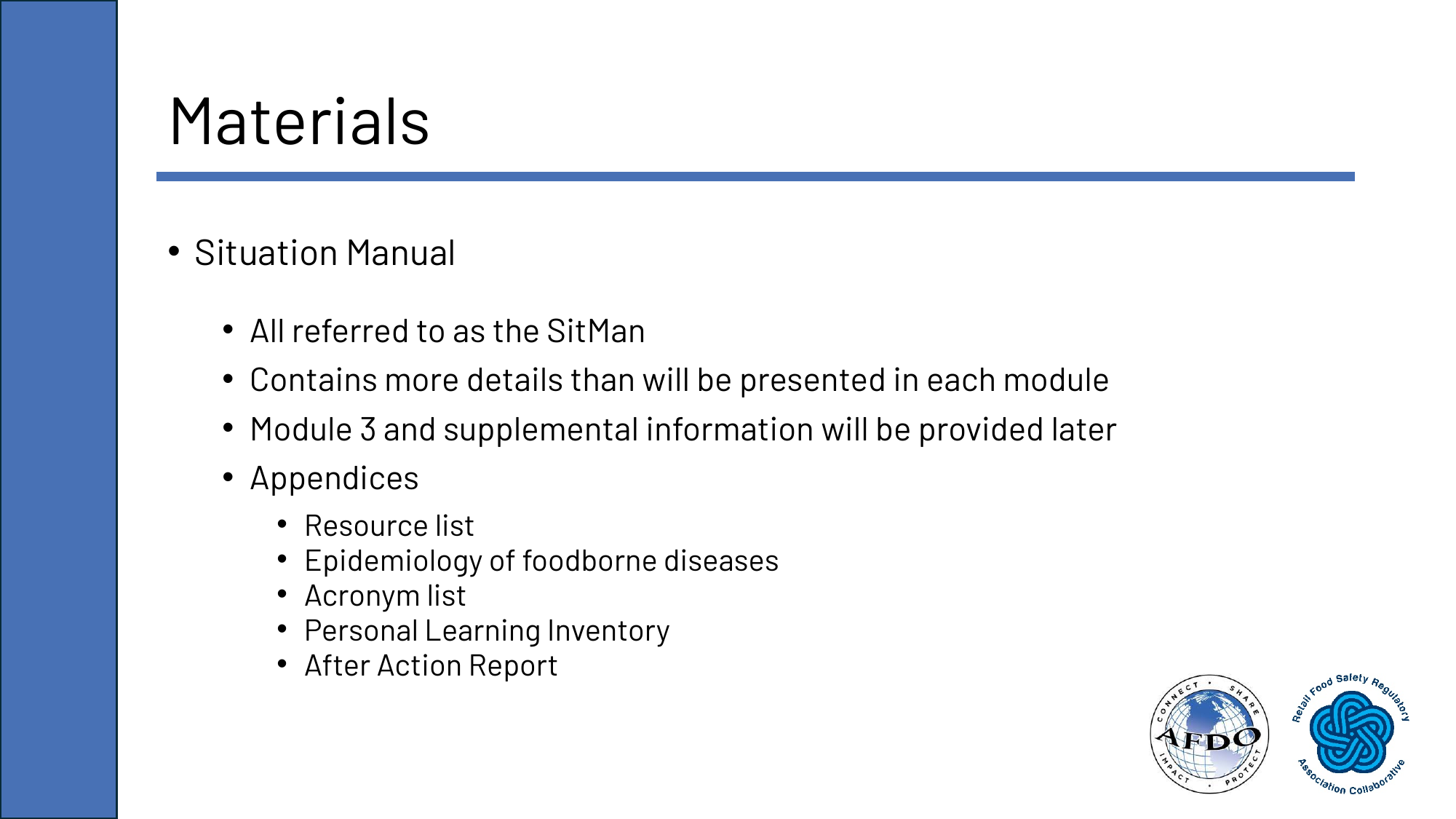

# Materials
Situation Manual
All referred to as the SitMan
Contains more details than will be presented in each module
Module 3 and supplemental information will be provided later
Appendices
Resource list
Epidemiology of foodborne diseases
Acronym list
Personal Learning Inventory
After Action Report